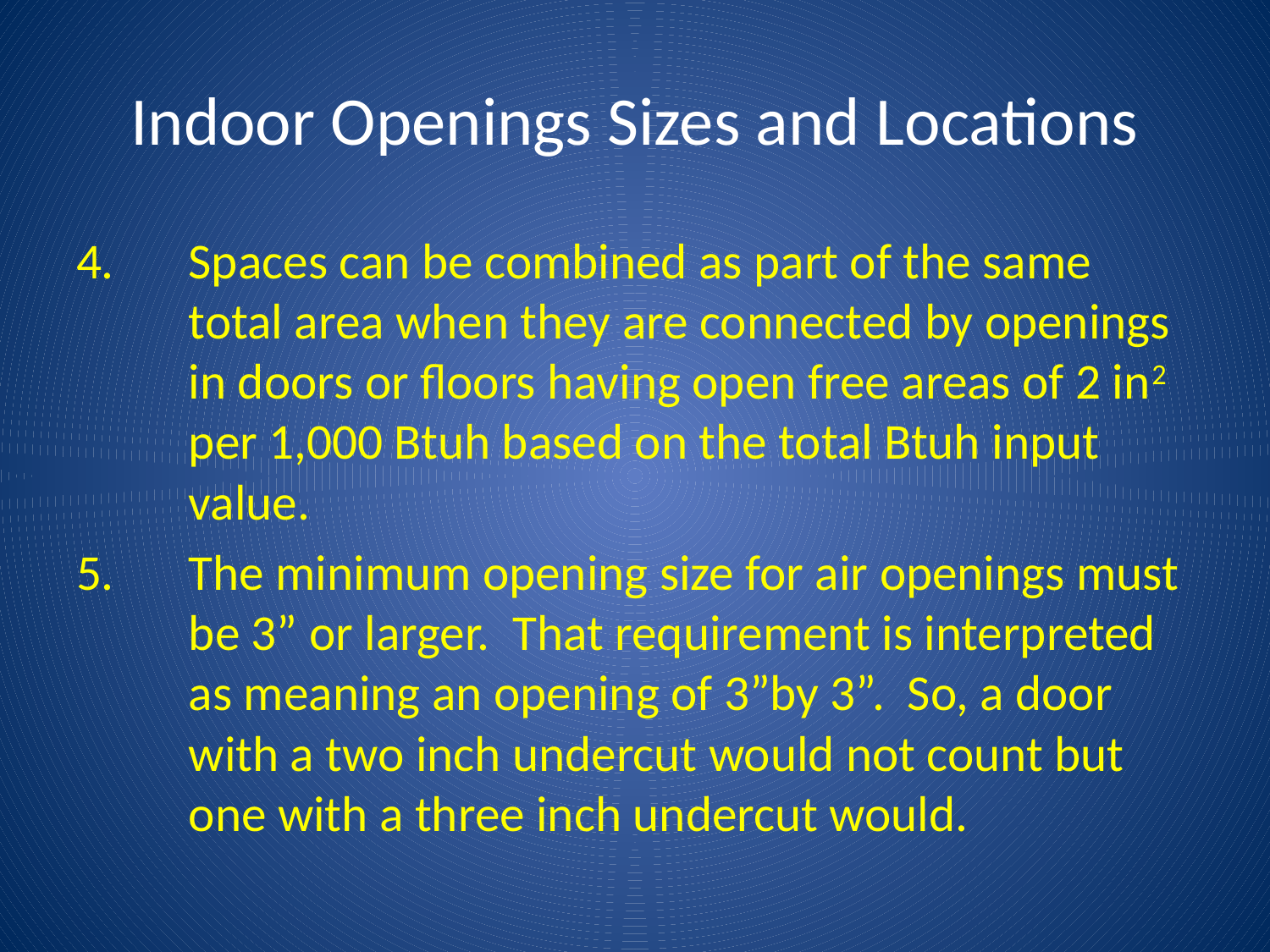

# Indoor Openings Sizes and Locations
Spaces can be combined as part of the same total area when they are connected by openings in doors or floors having open free areas of 2 in2 per 1,000 Btuh based on the total Btuh input value.
The minimum opening size for air openings must be 3” or larger.  That requirement is interpreted as meaning an opening of 3”by 3”.  So, a door with a two inch undercut would not count but one with a three inch undercut would.